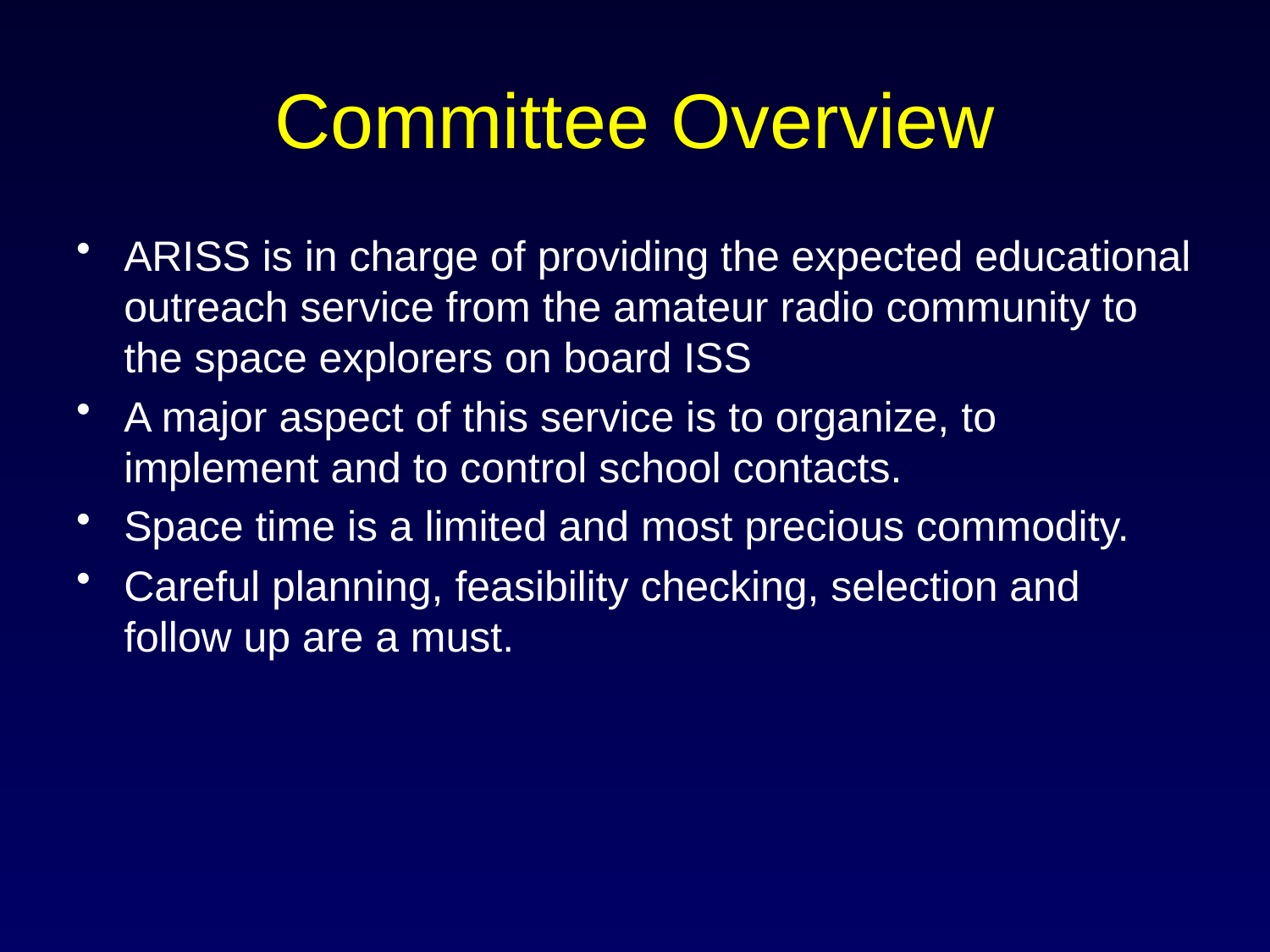

# Committee Overview
ARISS is in charge of providing the expected educational outreach service from the amateur radio community to the space explorers on board ISS
A major aspect of this service is to organize, to implement and to control school contacts.
Space time is a limited and most precious commodity.
Careful planning, feasibility checking, selection and follow up are a must.